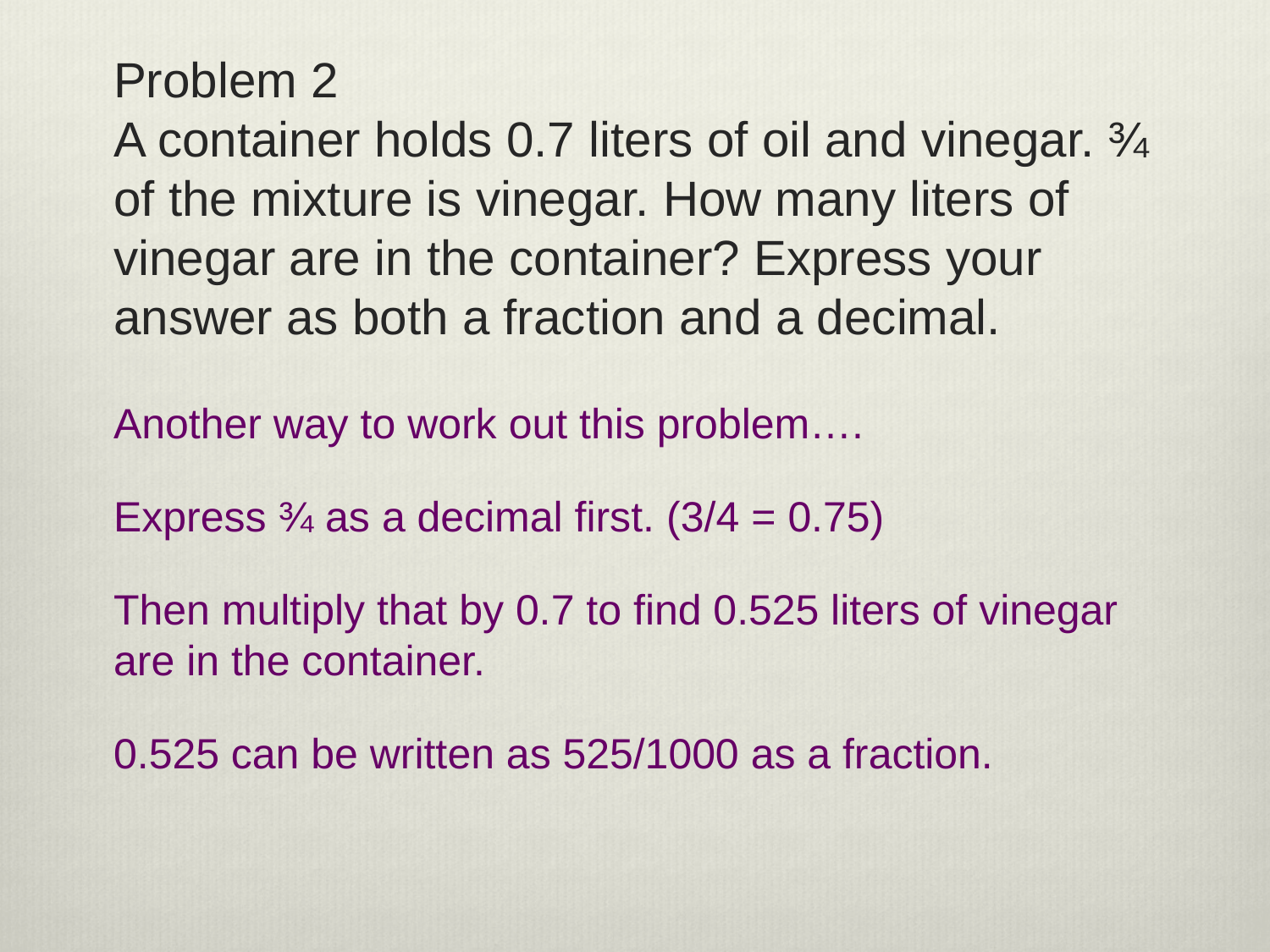

# Problem 2 A container holds 0.7 liters of oil and vinegar. ¾ of the mixture is vinegar. How many liters of vinegar are in the container? Express your answer as both a fraction and a decimal.
Another way to work out this problem….
Express ¾ as a decimal first. (3/4 = 0.75)
Then multiply that by 0.7 to find 0.525 liters of vinegar are in the container.
0.525 can be written as 525/1000 as a fraction.